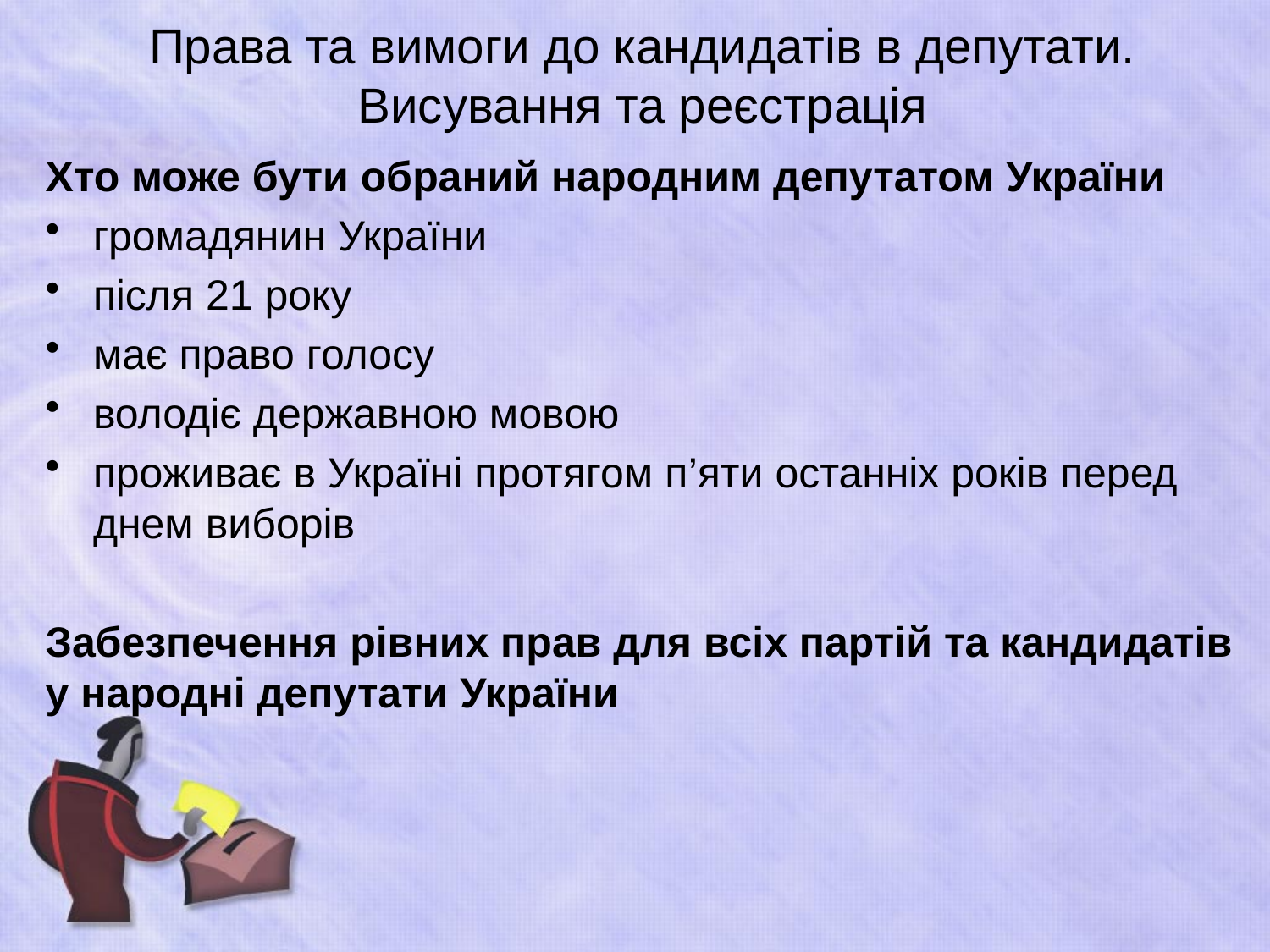

# Права та вимоги до кандидатів в депутати. Висування та реєстрація
Хто може бути обраний народним депутатом України
громадянин України
після 21 року
має право голосу
володіє державною мовою
проживає в Україні протягом п’яти останніх років перед днем виборів

Забезпечення рівних прав для всіх партій та кандидатів у народні депутати України